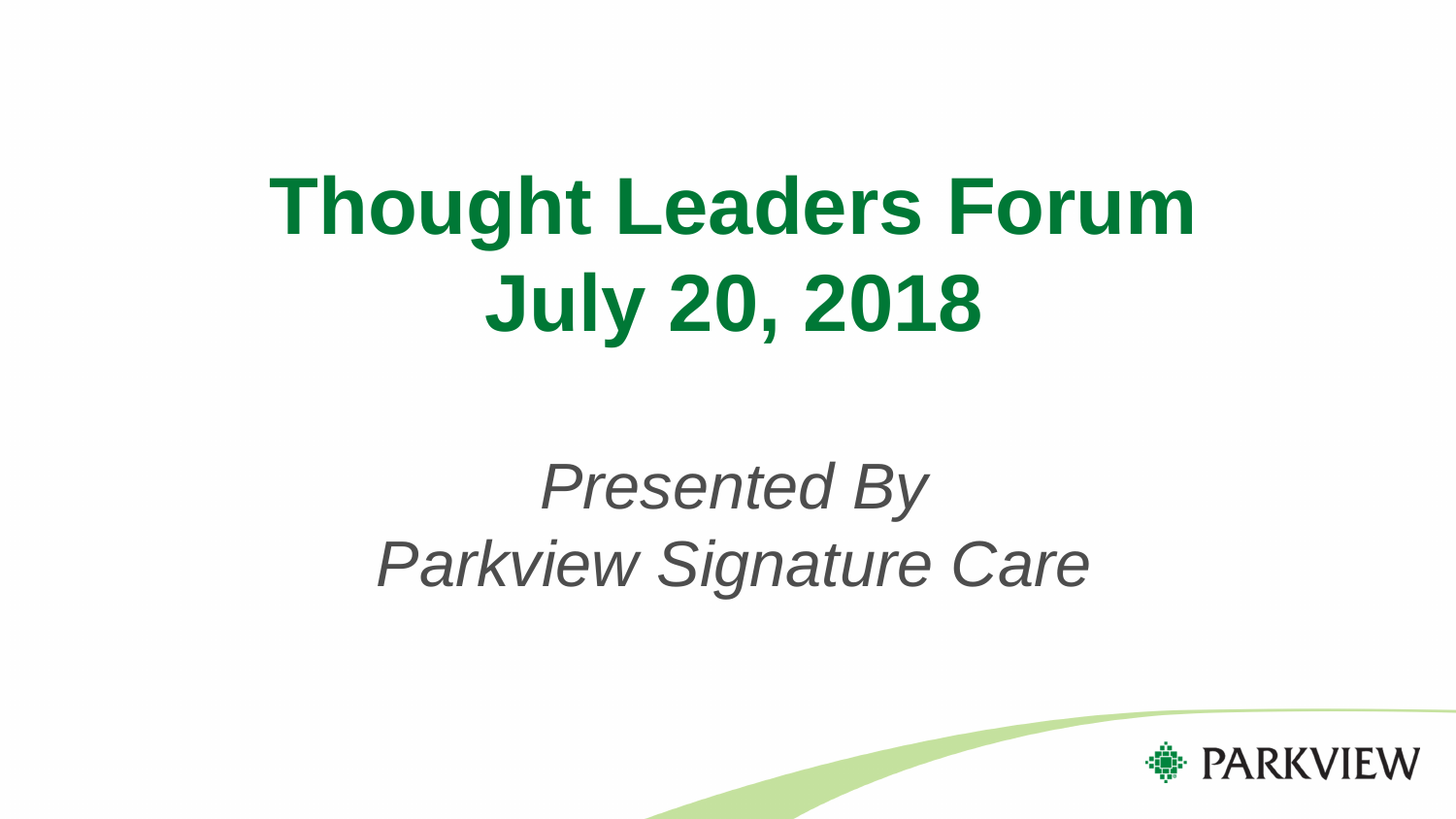

# Thought Leaders Forum July 20, 2018
Presented By
Parkview Signature Care